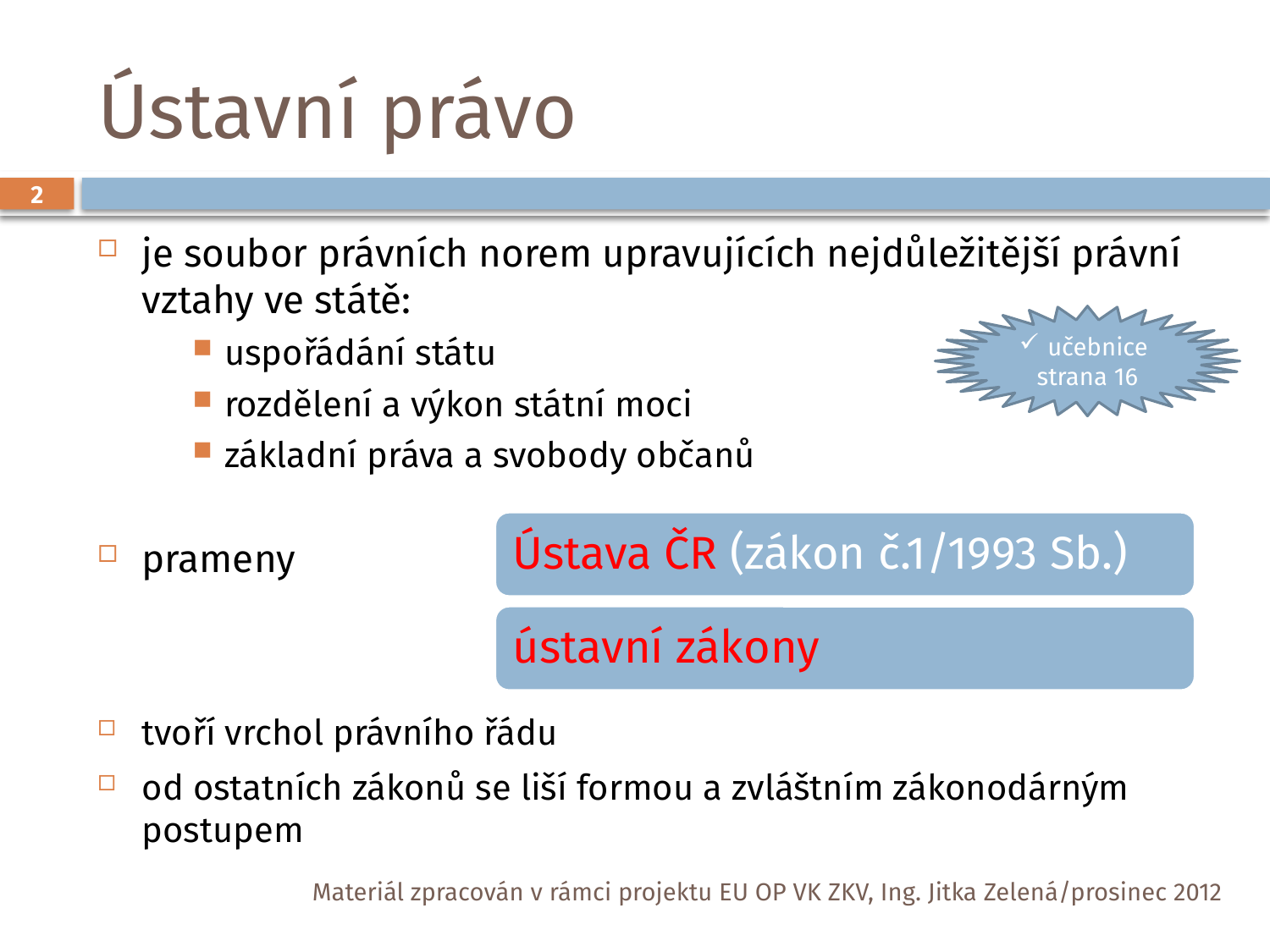

# Ústavní právo
2
je soubor právních norem upravujících nejdůležitější právní vztahy ve státě:
uspořádání státu
rozdělení a výkon státní moci
základní práva a svobody občanů

prameny

tvoří vrchol právního řádu
od ostatních zákonů se liší formou a zvláštním zákonodárným postupem
učebnice strana 16
Ústava ČR (zákon č.1/1993 Sb.)
ústavní zákony
Materiál zpracován v rámci projektu EU OP VK ZKV, Ing. Jitka Zelená/prosinec 2012